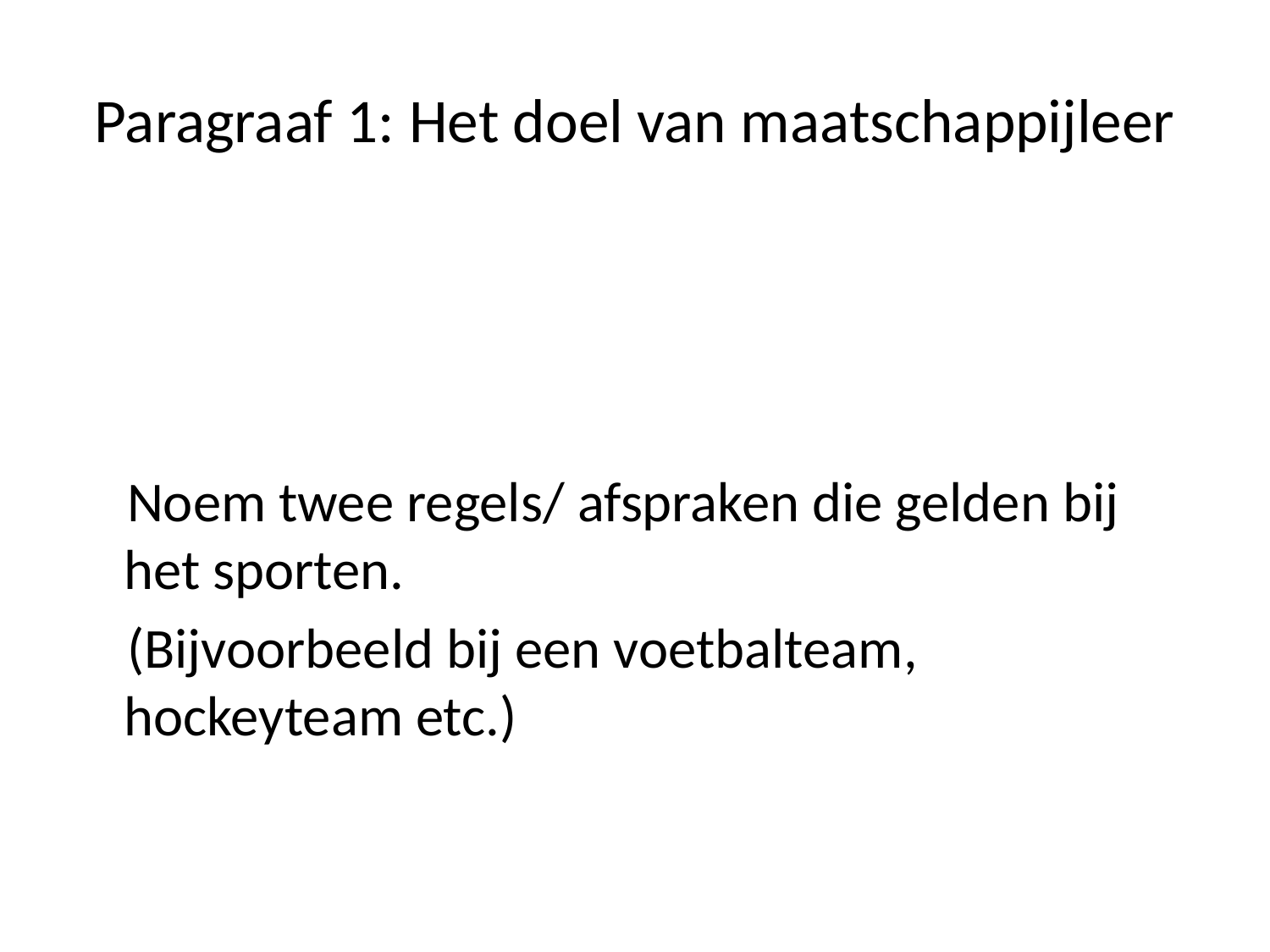

# Paragraaf 1: Het doel van maatschappijleer

    Noem twee regels/ afspraken die gelden bij het sporten.
    (Bijvoorbeeld bij een voetbalteam,      hockeyteam etc.)